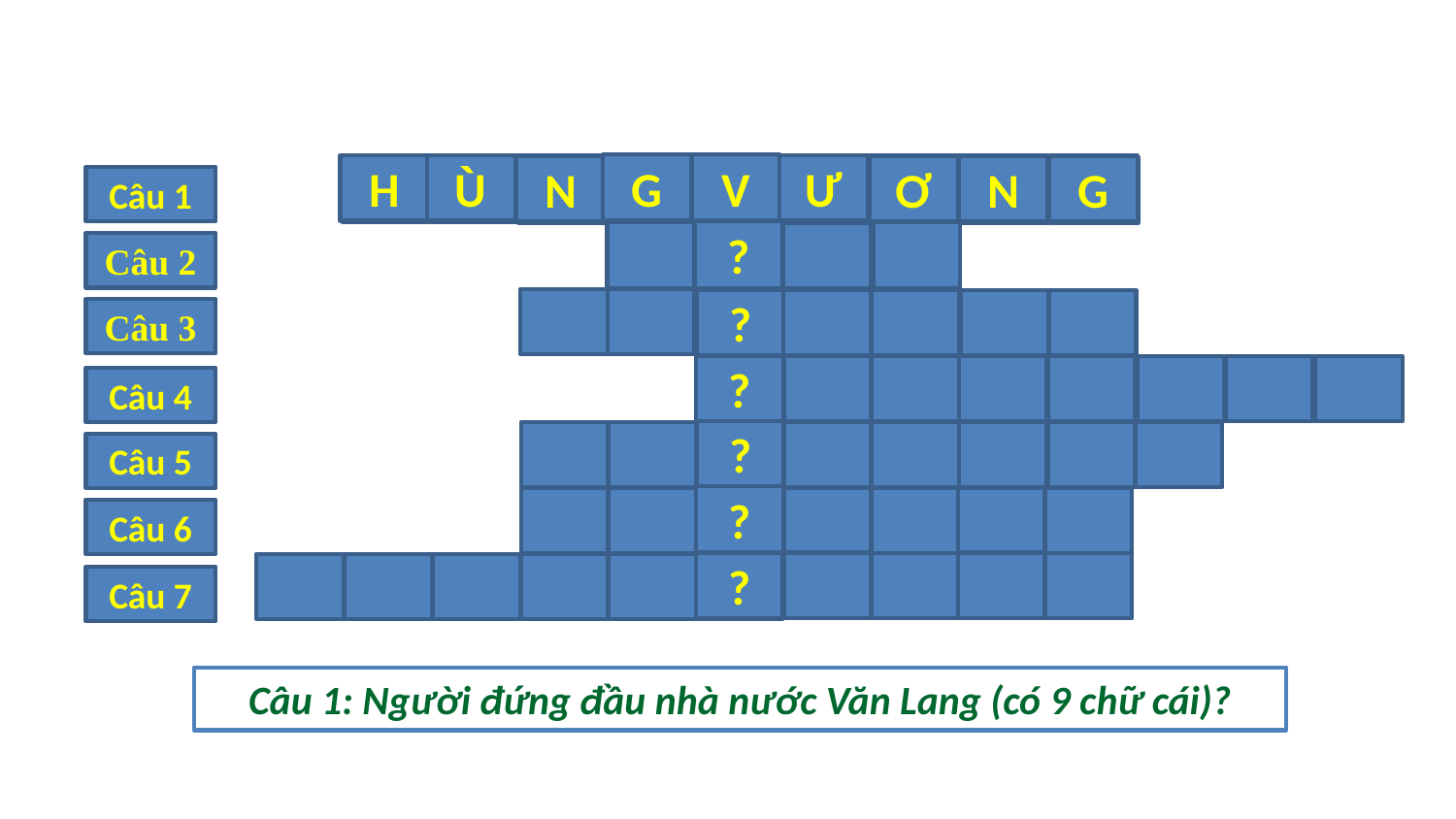

G
V
H
Ù
Ư
N
Ơ
N
G

?

Câu 1
?

Câu 2

?

Câu 3
?

Câu 4
?

Câu 5
?

Câu 6

?

Câu 7
Câu 1: Người đứng đầu nhà nước Văn Lang (có 9 chữ cái)?